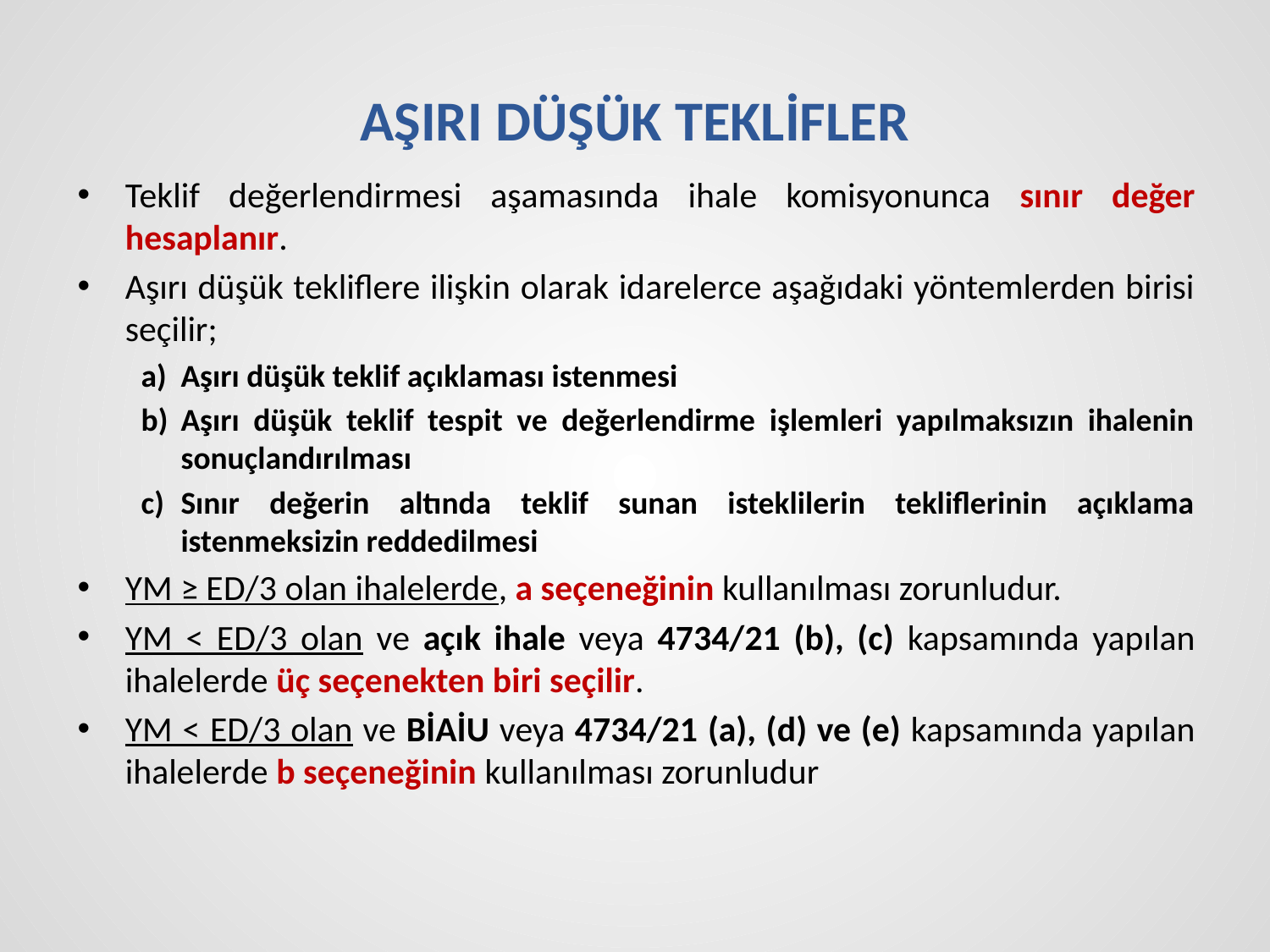

# AŞIRI DÜŞÜK TEKLİFLER
Teklif değerlendirmesi aşamasında ihale komisyonunca sınır değer hesaplanır.
Aşırı düşük tekliflere ilişkin olarak idarelerce aşağıdaki yöntemlerden birisi seçilir;
Aşırı düşük teklif açıklaması istenmesi
Aşırı düşük teklif tespit ve değerlendirme işlemleri yapılmaksızın ihalenin sonuçlandırılması
Sınır değerin altında teklif sunan isteklilerin tekliflerinin açıklama istenmeksizin reddedilmesi
YM ≥ ED/3 olan ihalelerde, a seçeneğinin kullanılması zorunludur.
YM < ED/3 olan ve açık ihale veya 4734/21 (b), (c) kapsamında yapılan ihalelerde üç seçenekten biri seçilir.
YM < ED/3 olan ve BİAİU veya 4734/21 (a), (d) ve (e) kapsamında yapılan ihalelerde b seçeneğinin kullanılması zorunludur